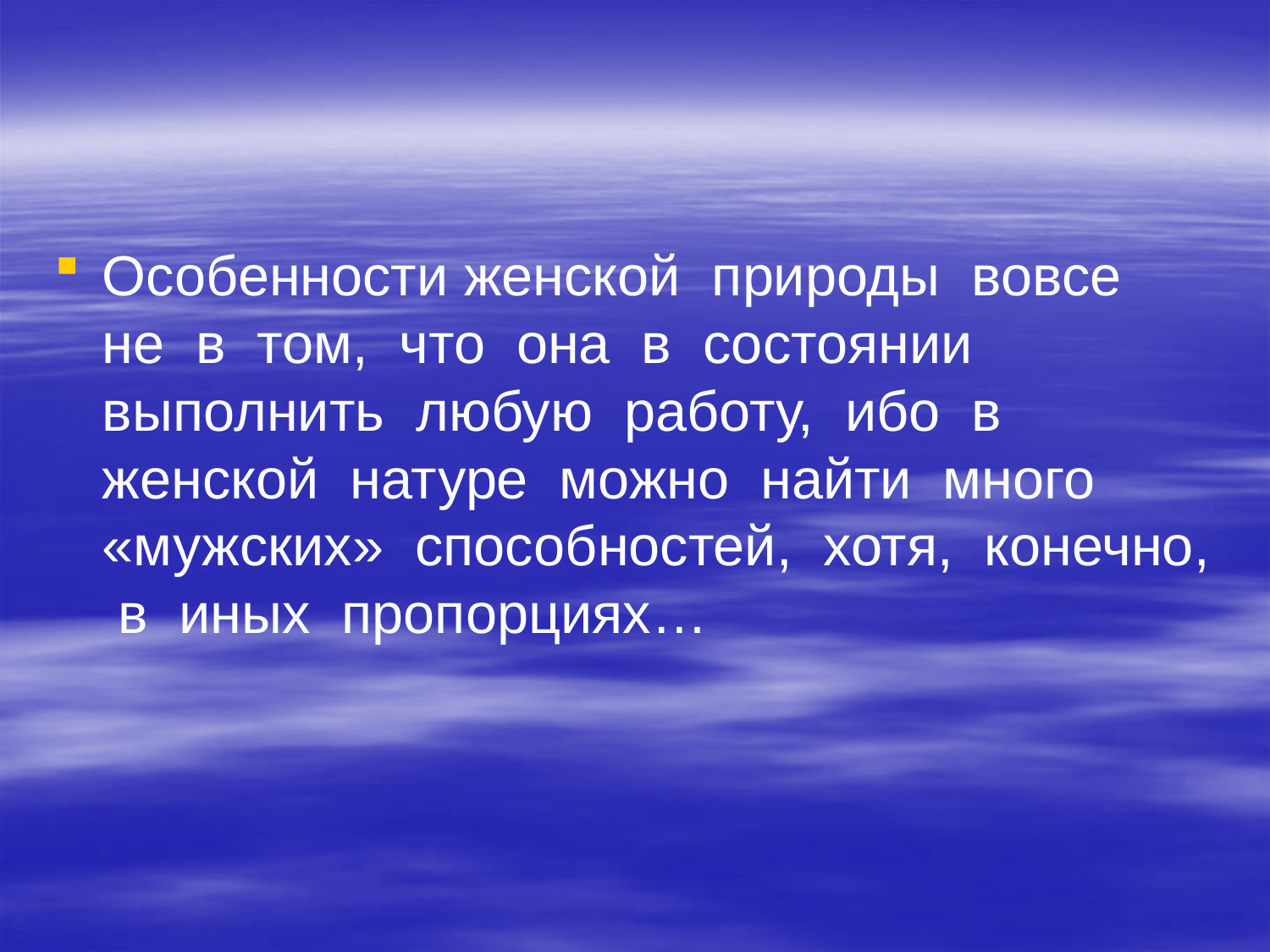

Особенности женской  природы  вовсе  не  в  том,  что  она  в  состоянии  выполнить  любую  работу,  ибо  в   женской  натуре  можно  найти  много  «мужских»  способностей,  хотя,  конечно,  в  иных  пропорциях…